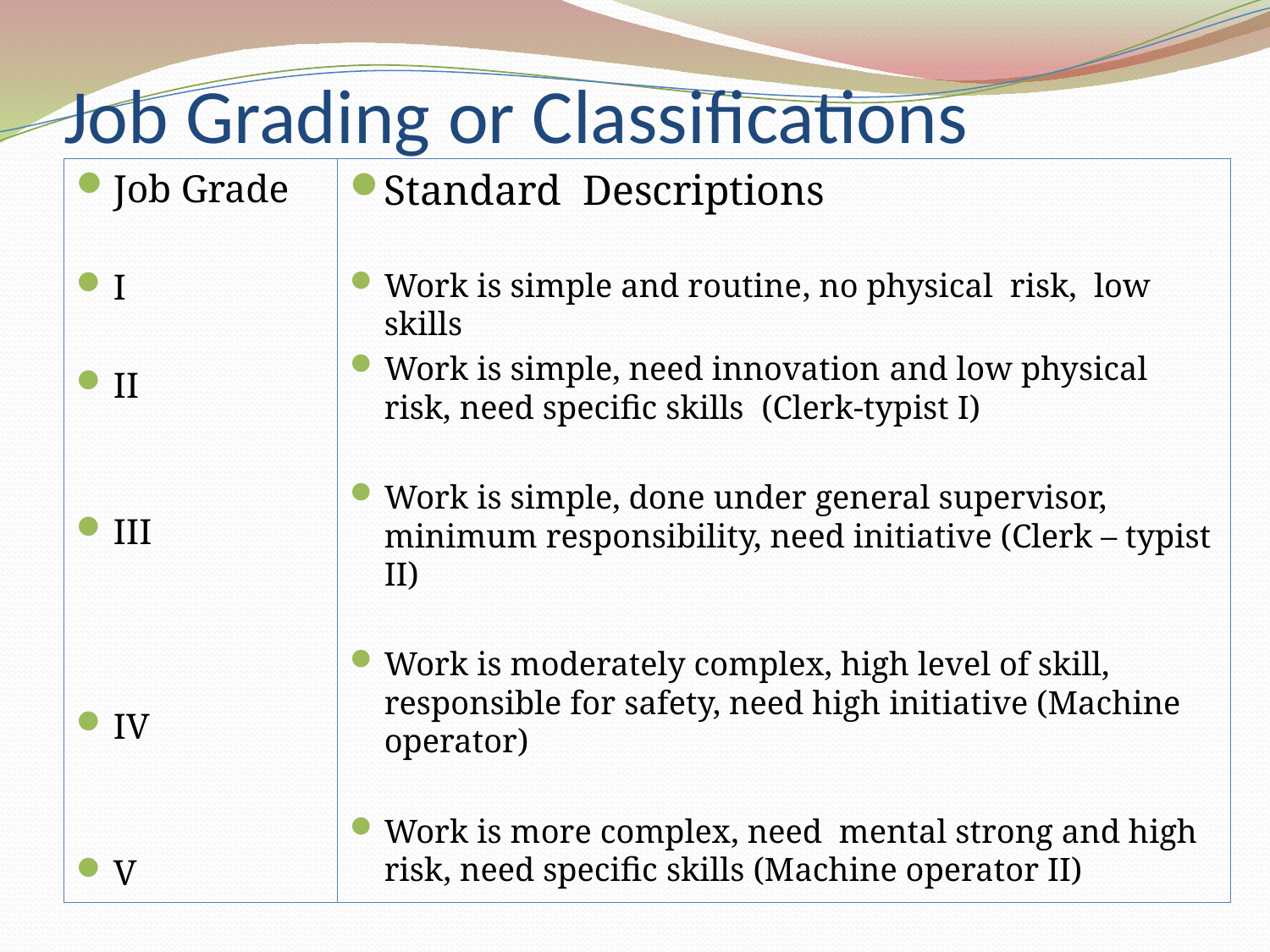

# Job Grading or Classifications
Job Grade

I

II

III

IV

V
Standard  Descriptions

Work is simple and routine, no physical  risk,  low skills
Work is simple, need innovation and low physical risk, need specific skills  (Clerk-typist I)

Work is simple, done under general supervisor, minimum responsibility, need initiative (Clerk – typist II)

Work is moderately complex, high level of skill, responsible for safety, need high initiative (Machine operator)

Work is more complex, need  mental strong and high risk, need specific skills (Machine operator II)